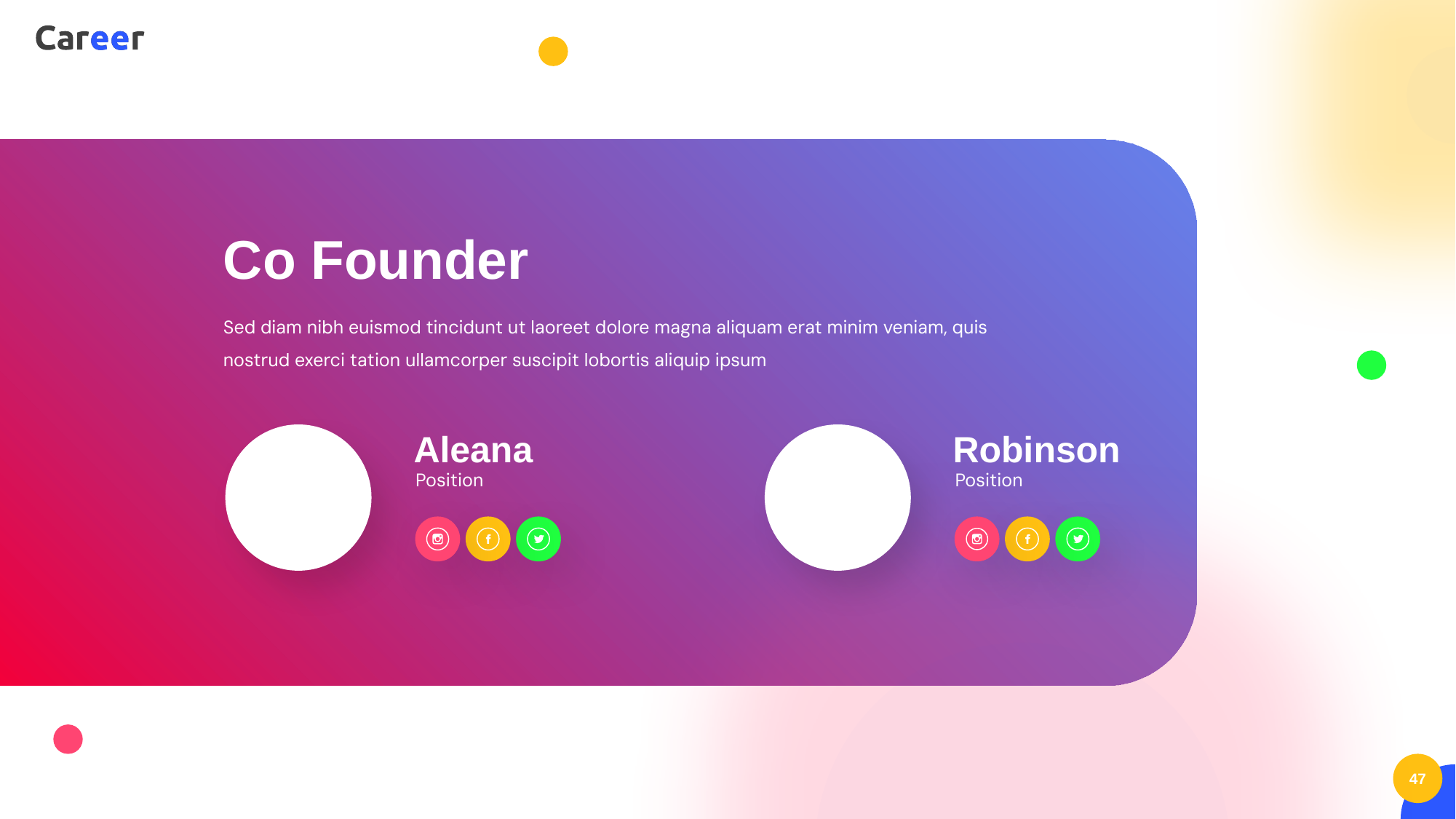

Co Founder
Sed diam nibh euismod tincidunt ut laoreet dolore magna aliquam erat minim veniam, quis nostrud exerci tation ullamcorper suscipit lobortis aliquip ipsum

Aleana
Robinson

Position
Position